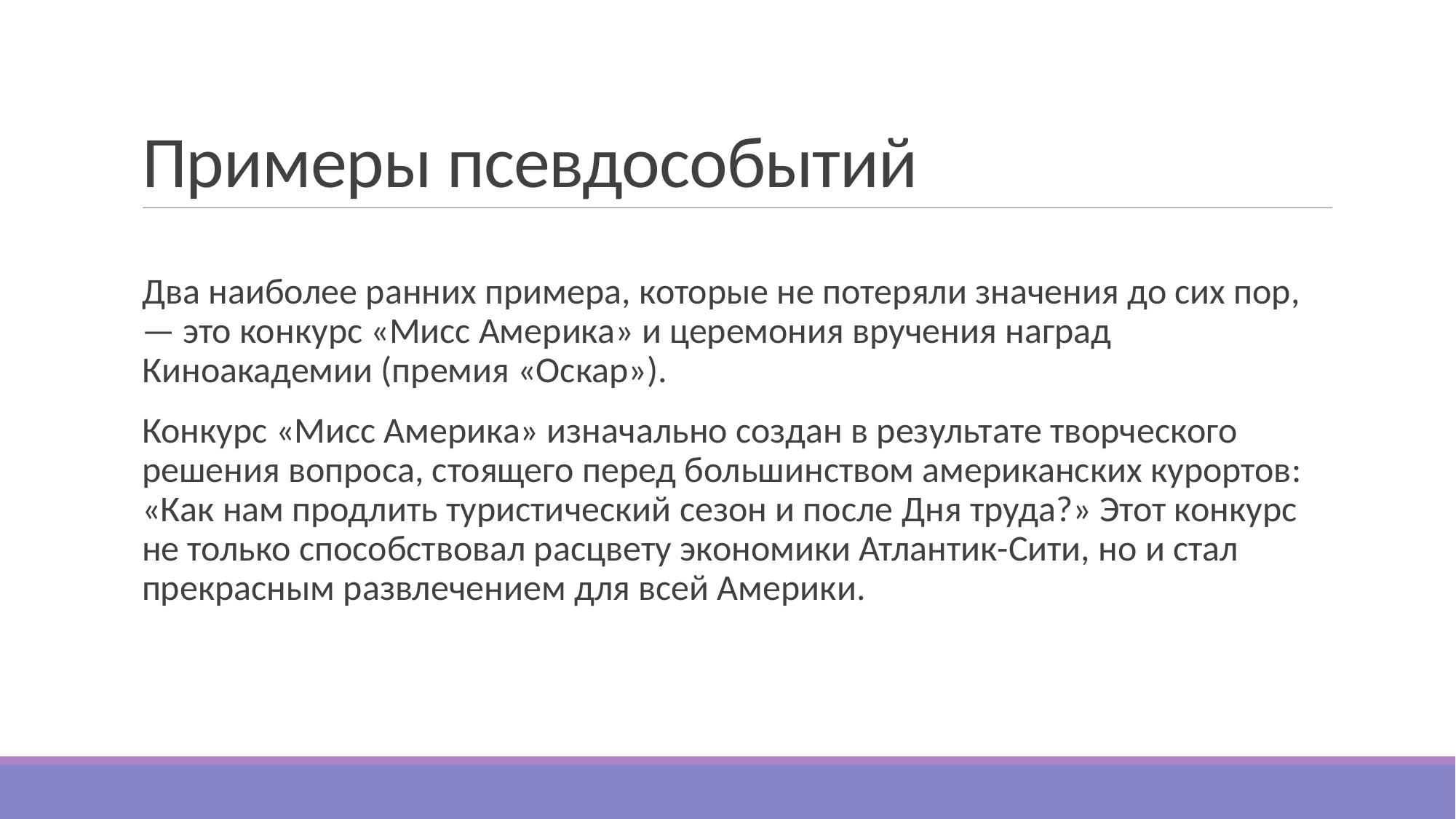

# Примеры псевдособытий
Два наиболее ранних примера, которые не потеряли значения до сих пор, — это конкурс «Мисс Америка» и церемония вручения наград Киноакадемии (премия «Оскар»).
Конкурс «Мисс Америка» изначально создан в результате творческого решения вопроса, стоящего перед большинством американских курортов: «Как нам продлить туристический сезон и после Дня труда?» Этот конкурс не только способствовал расцвету экономики Атлантик-Сити, но и стал прекрасным развлечением для всей Америки.